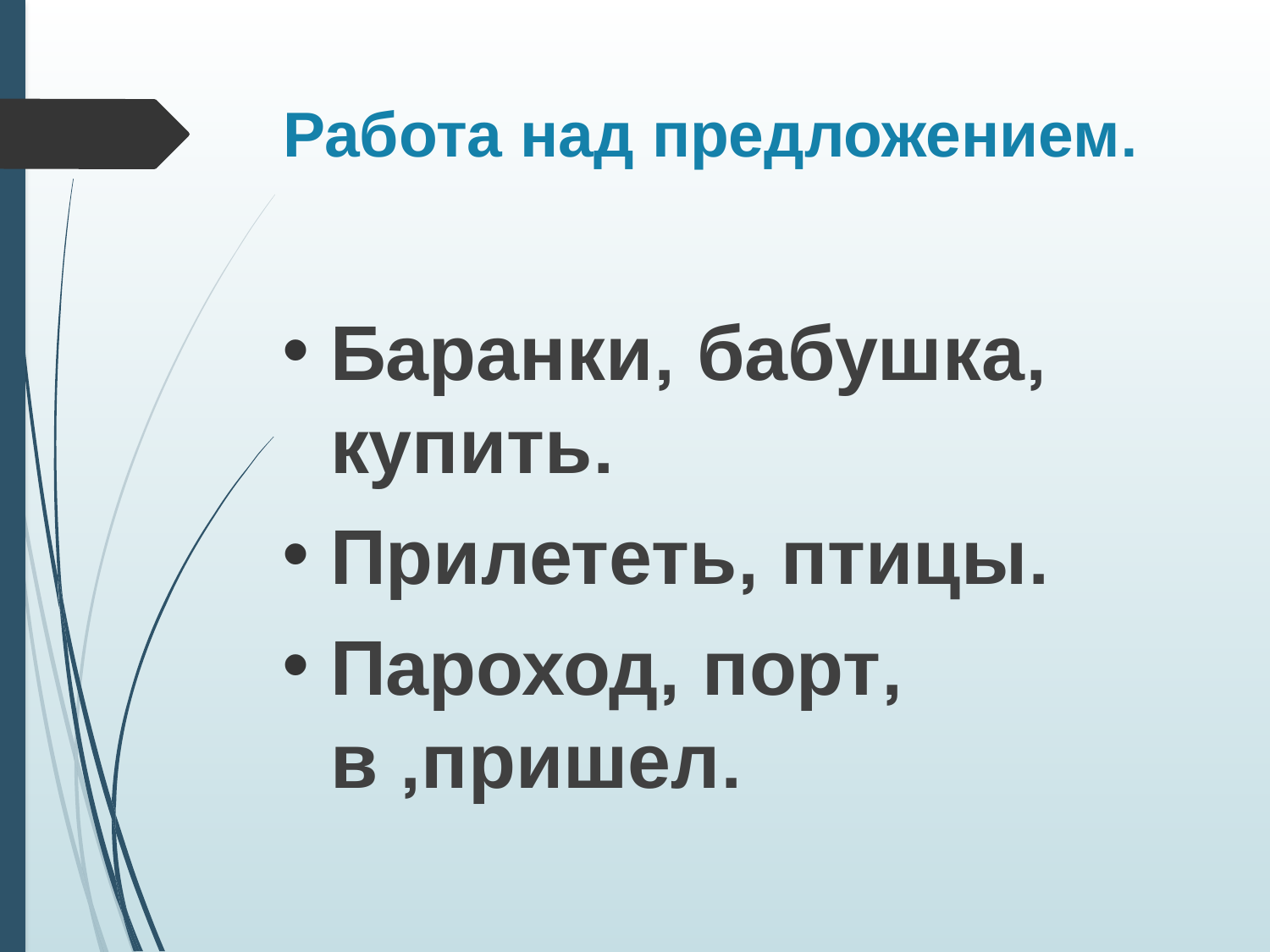

# Работа над предложением.
Баранки, бабушка, купить.
Прилететь, птицы.
Пароход, порт, в ,пришел.